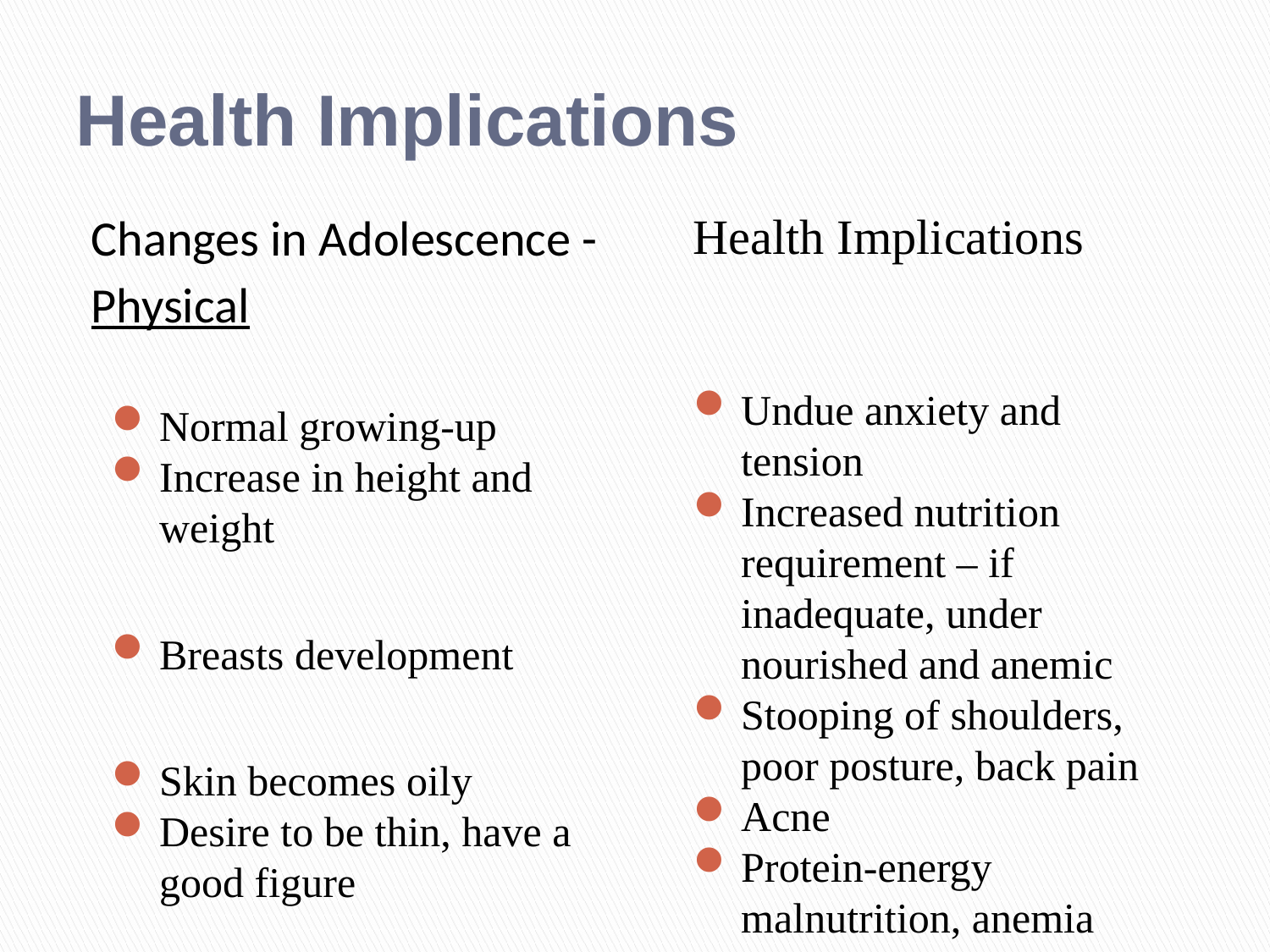

# Health Implications

Health Implications

Undue anxiety and tension
Increased nutrition requirement – if inadequate, under nourished and anemic
Stooping of shoulders, poor posture, back pain
Acne
Protein-energy malnutrition, anemia
Changes in Adolescence -
Physical

Normal growing-up
Increase in height and weight

Breasts development

Skin becomes oily
Desire to be thin, have a good figure